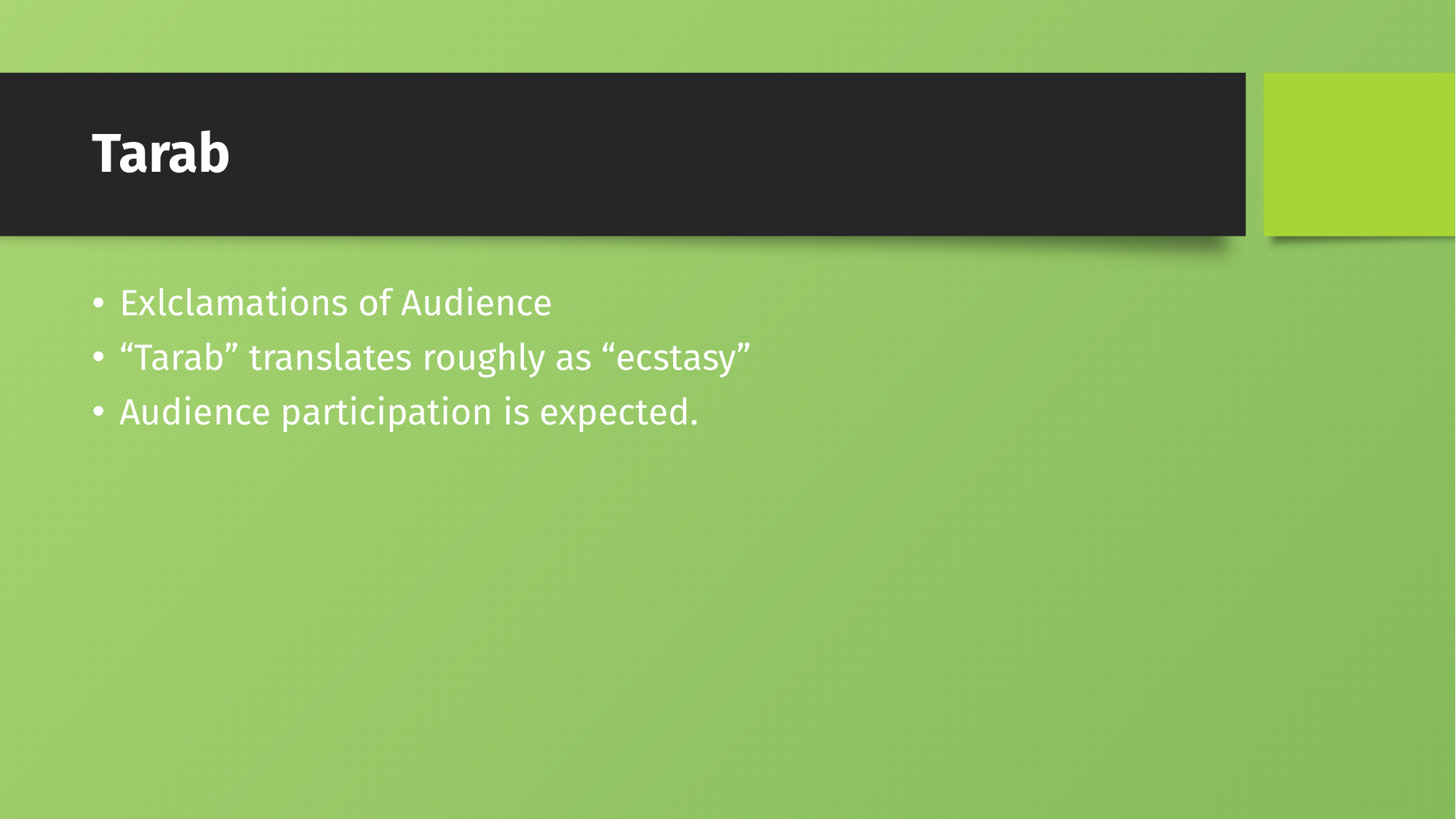

# Tarab
Exlclamations of Audience
“Tarab” translates roughly as “ecstasy”
Audience participation is expected.